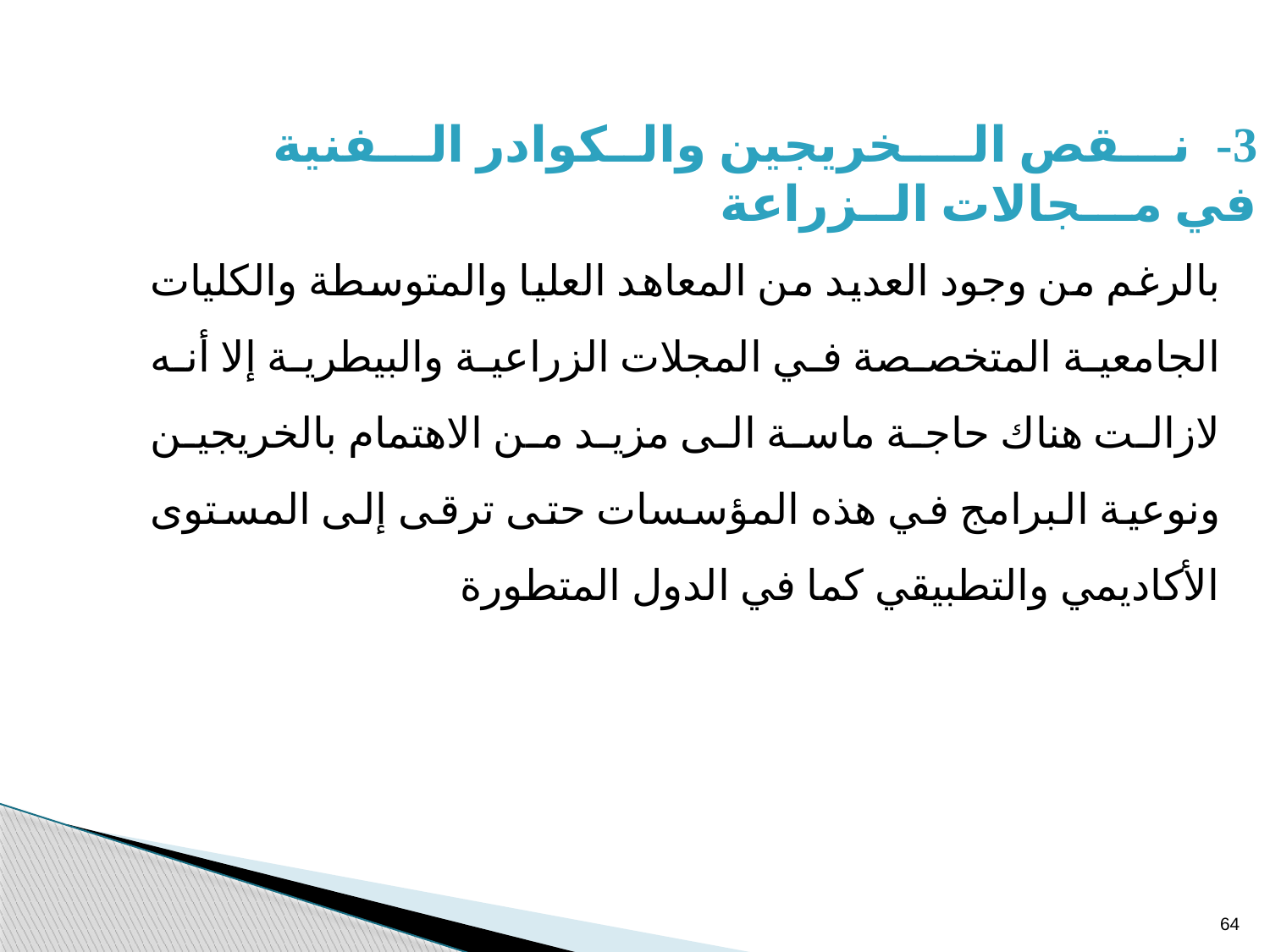

3-  نـــقص الــــخريجين والــكوادر الـــفنية  في مـــجالات الــزراعة
بالرغم من وجود العديد من المعاهد العليا والمتوسطة والكليات الجامعية المتخصصة في المجلات الزراعية والبيطرية إلا أنه لازالت هناك حاجة ماسة الى مزيد من الاهتمام بالخريجين ونوعية البرامج في هذه المؤسسات حتى ترقى إلى المستوى الأكاديمي والتطبيقي كما في الدول المتطورة
64